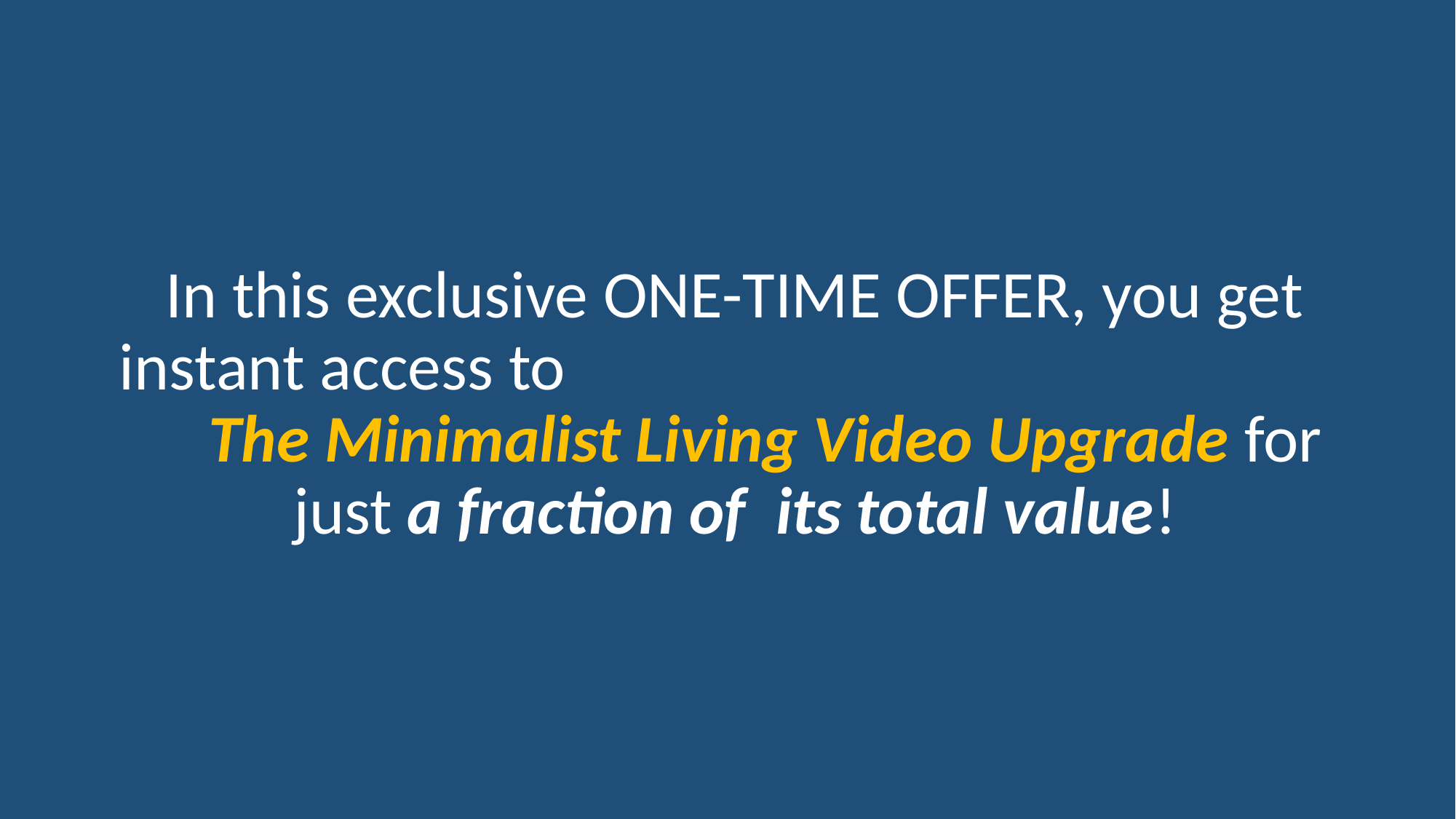

In this exclusive ONE-TIME OFFER, you get instant access to                                                         The Minimalist Living Video Upgrade for just a fraction of  its total value!